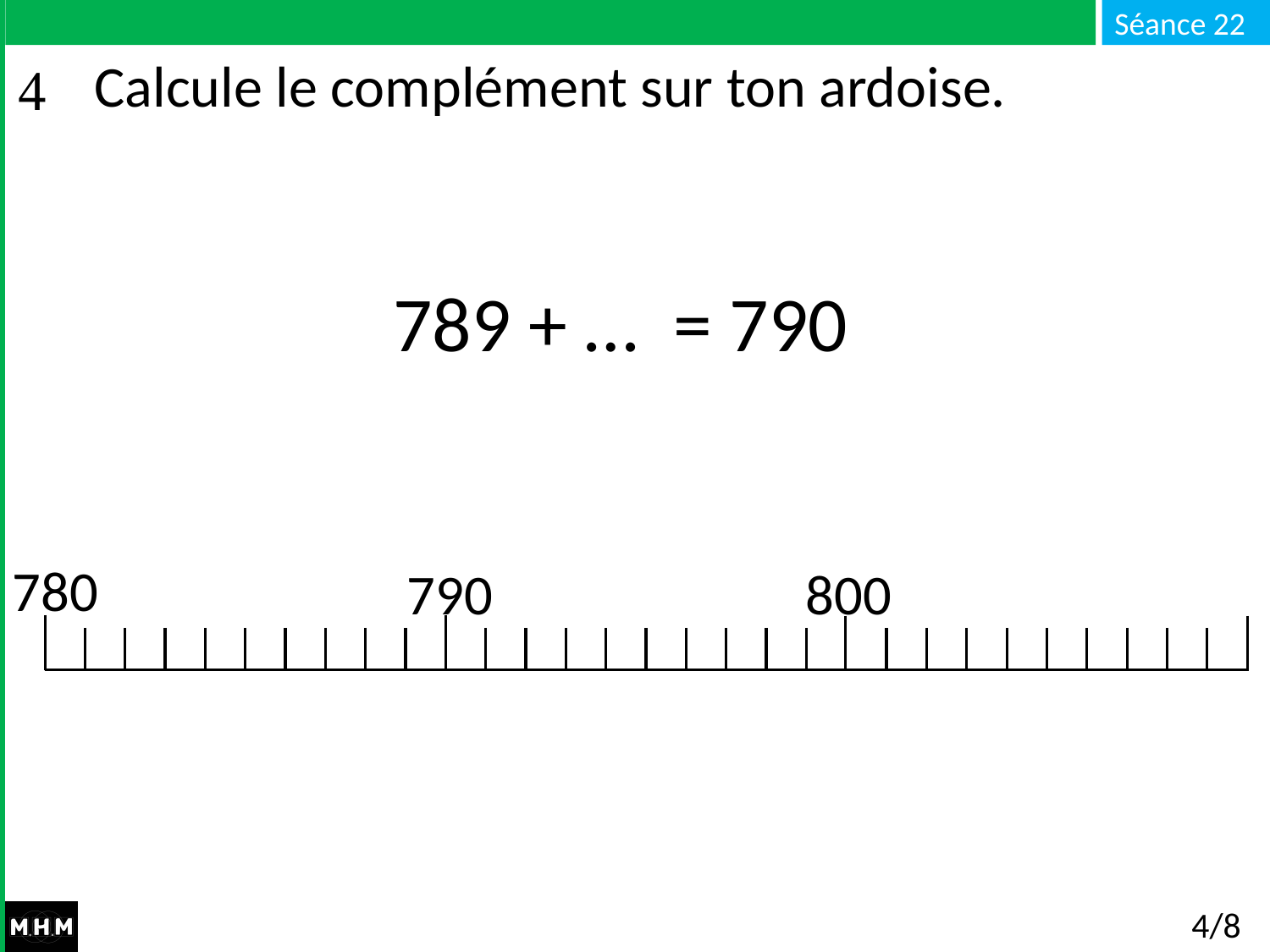

# Calcule le complément sur ton ardoise.
 789 + …  = 790
780
790
800
4/8